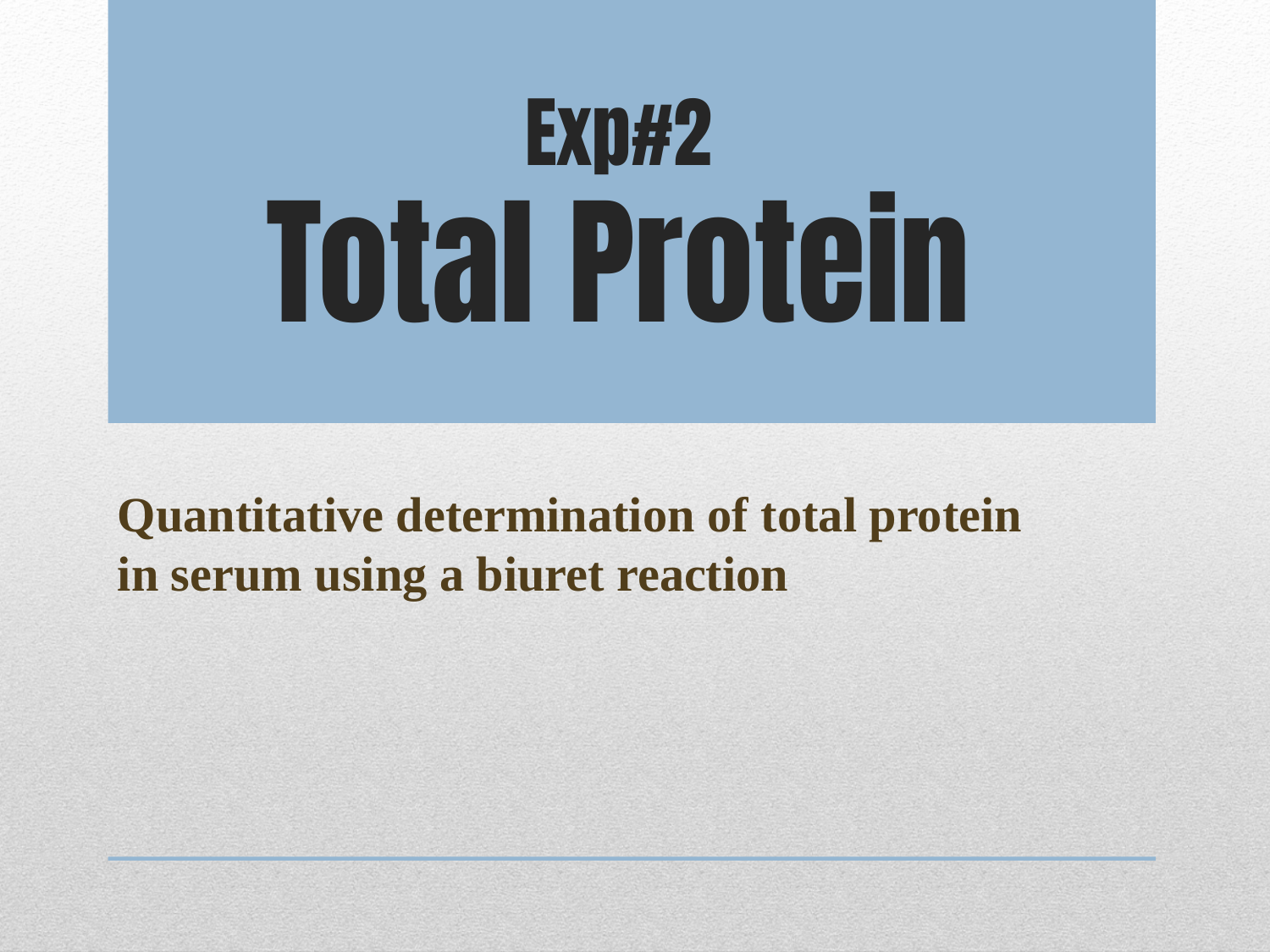

# Exp#2 Total Protein
Quantitative determination of total protein in serum using a biuret reaction